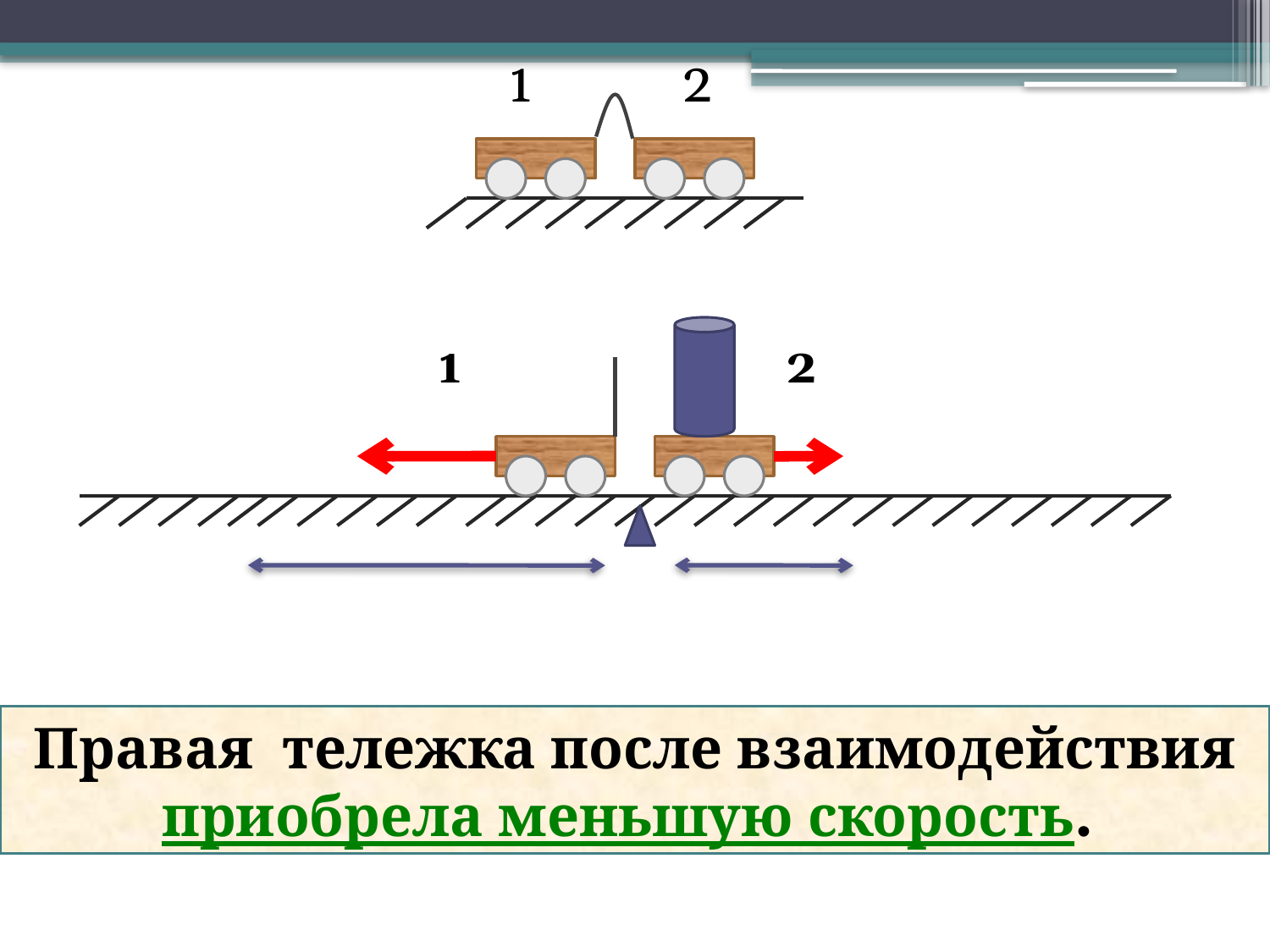

1           2

1                          2

Правая  тележка после взаимодействия приобрела меньшую скорость.